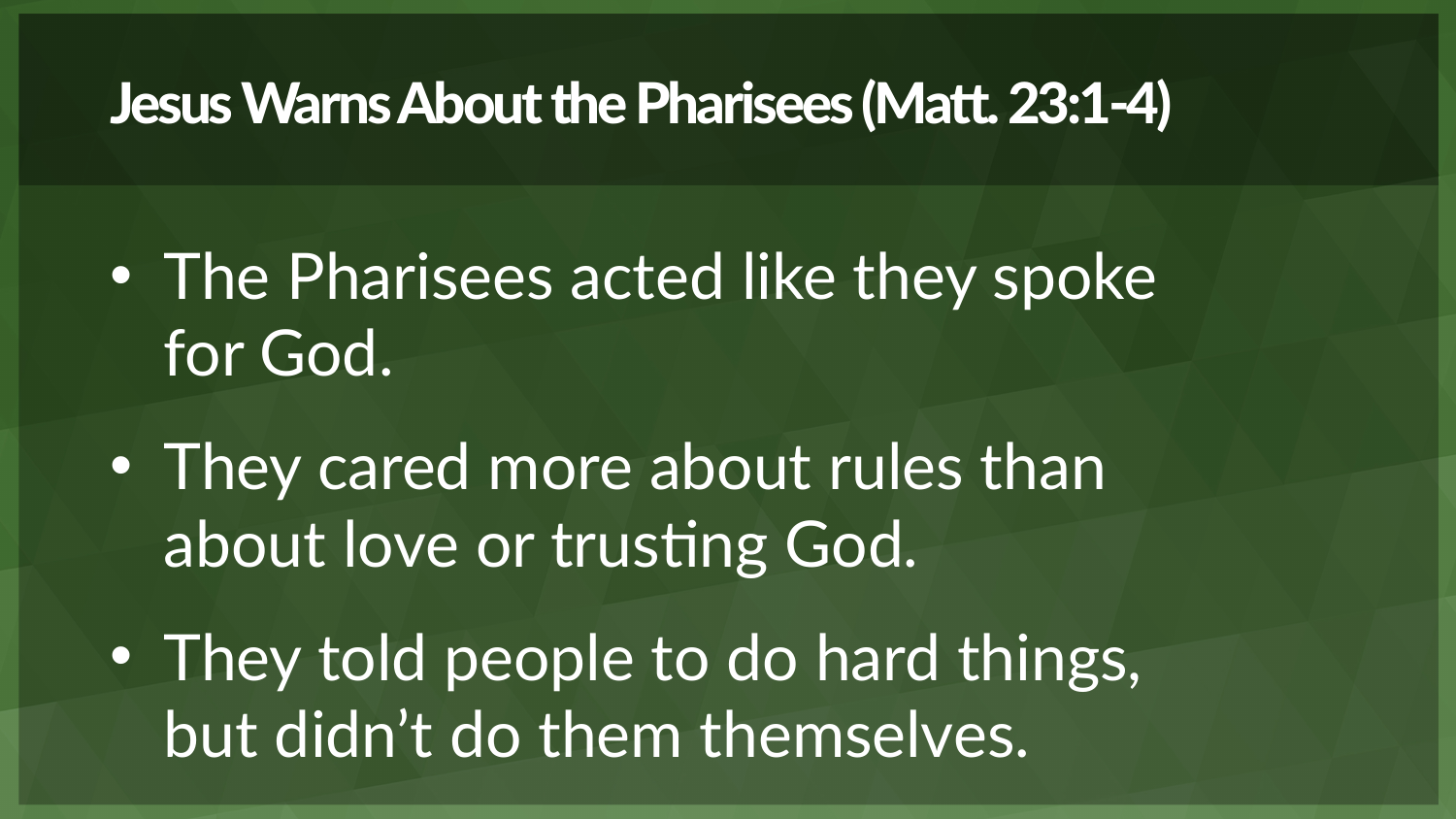

# Jesus Warns About the Pharisees (Matt. 23:1-4)
The Pharisees acted like they spoke for God.
They cared more about rules than about love or trusting God.
They told people to do hard things, but didn’t do them themselves.